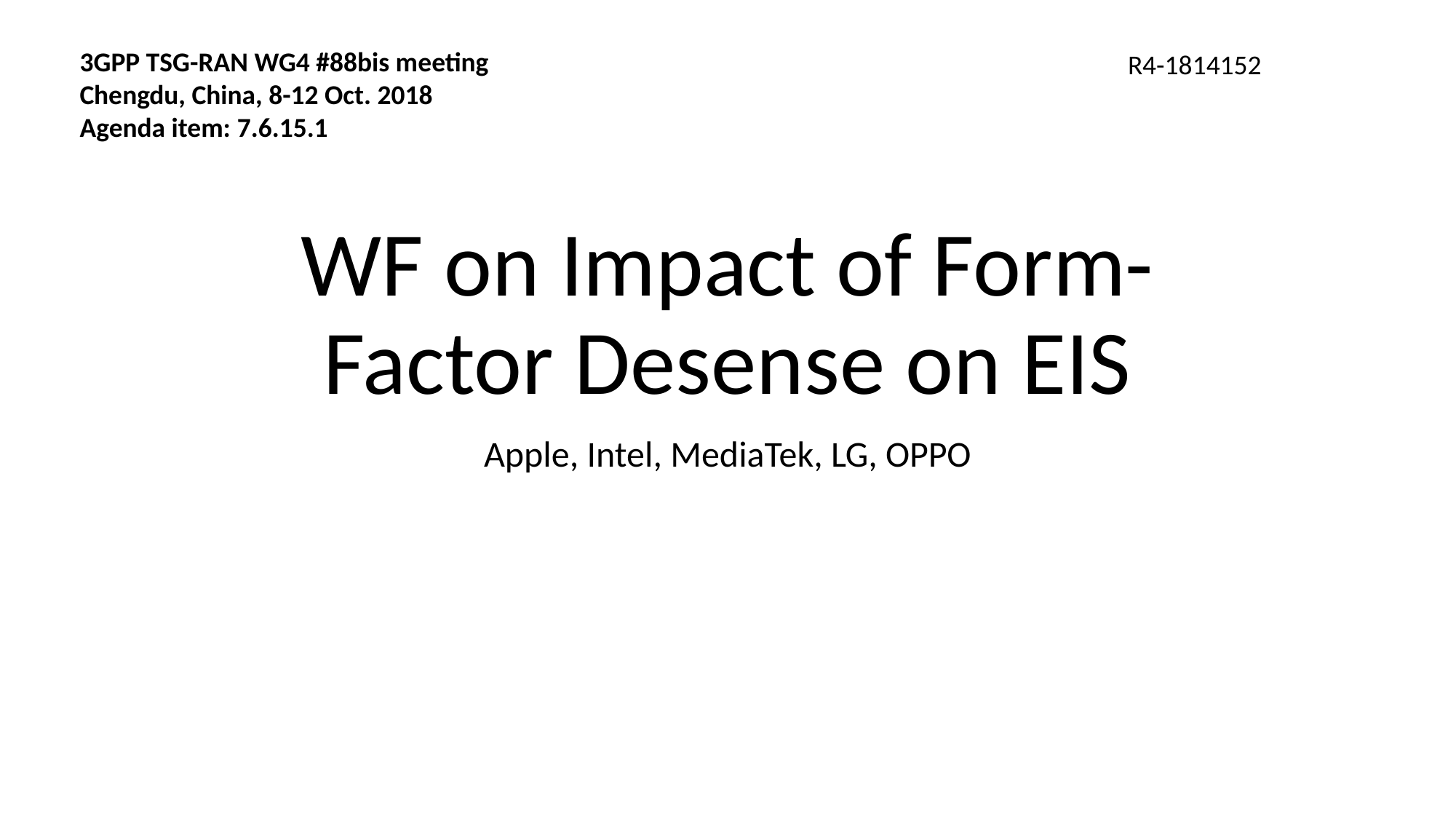

3GPP TSG-RAN WG4 #88bis meeting
Chengdu, China, 8-12 Oct. 2018
Agenda item: 7.6.15.1

R4-1814152
# WF on Impact of Form-Factor Desense on EIS
Apple, Intel, MediaTek, LG, OPPO